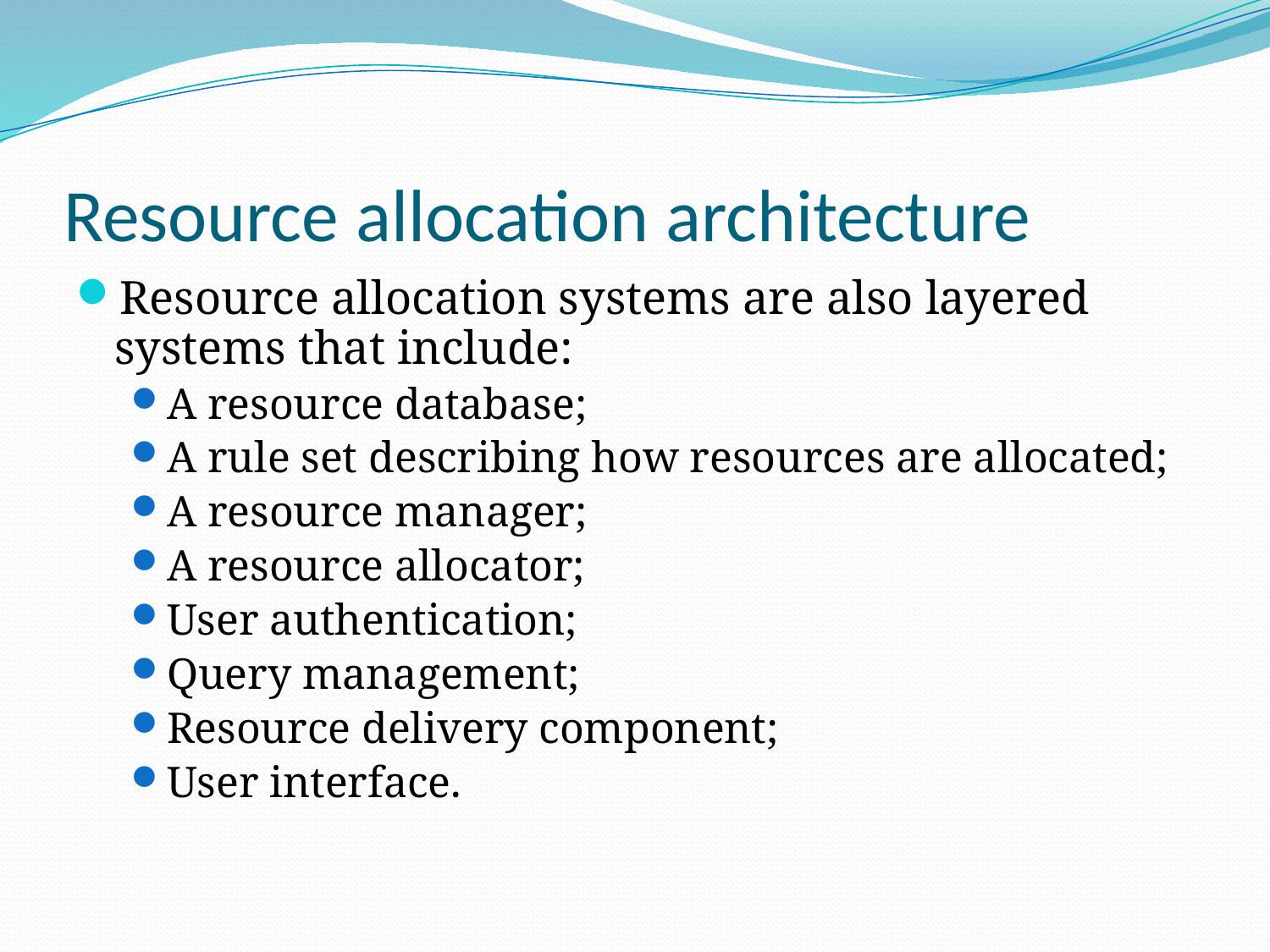

# Resource allocation architecture
Resource allocation systems are also layered systems that include:
A resource database;
A rule set describing how resources are allocated;
A resource manager;
A resource allocator;
User authentication;
Query management;
Resource delivery component;
User interface.